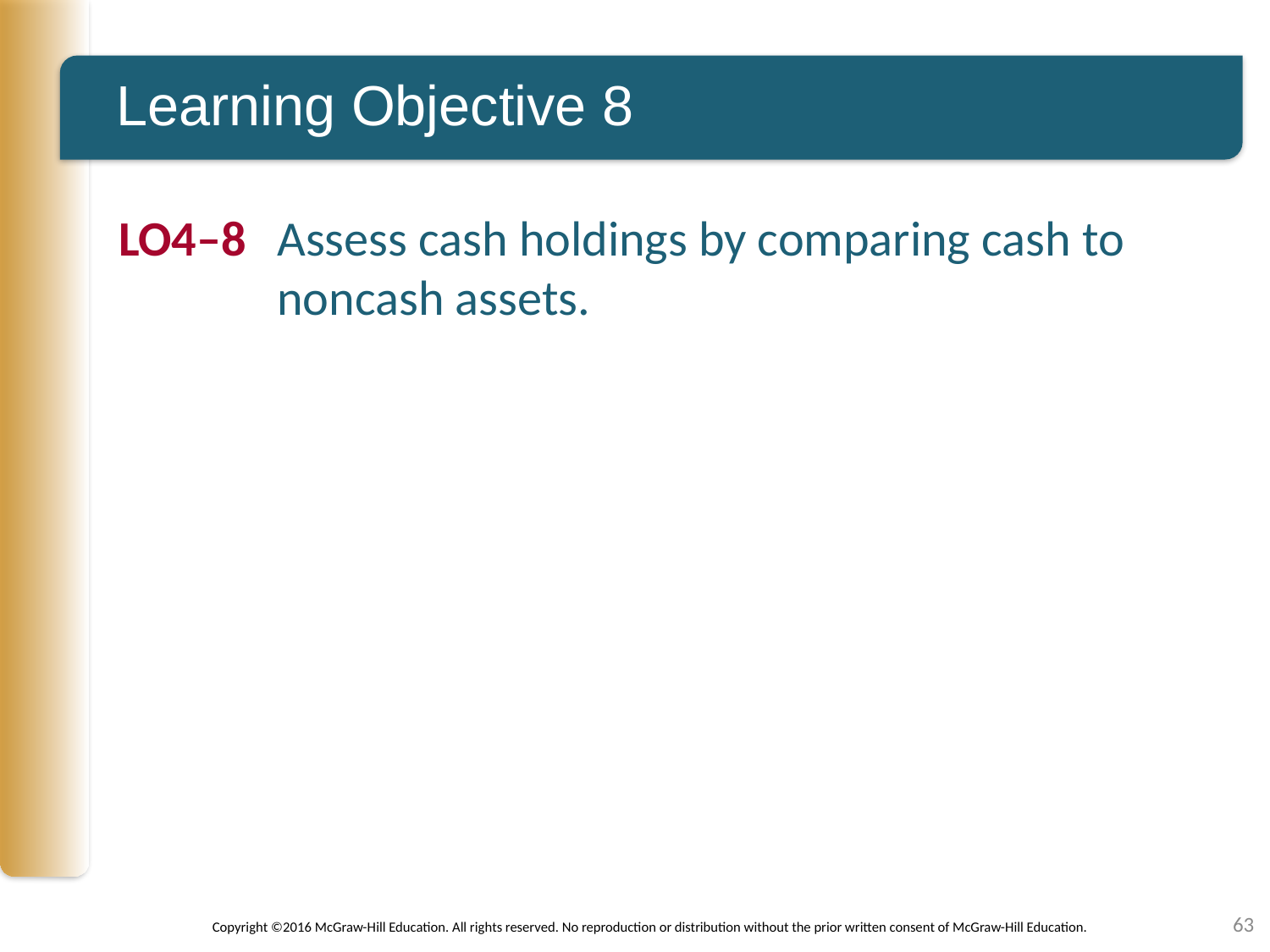

# Learning Objective 8
LO4–8	Assess cash holdings by comparing cash to noncash assets.
63
Copyright ©2016 McGraw-Hill Education. All rights reserved. No reproduction or distribution without the prior written consent of McGraw-Hill Education.